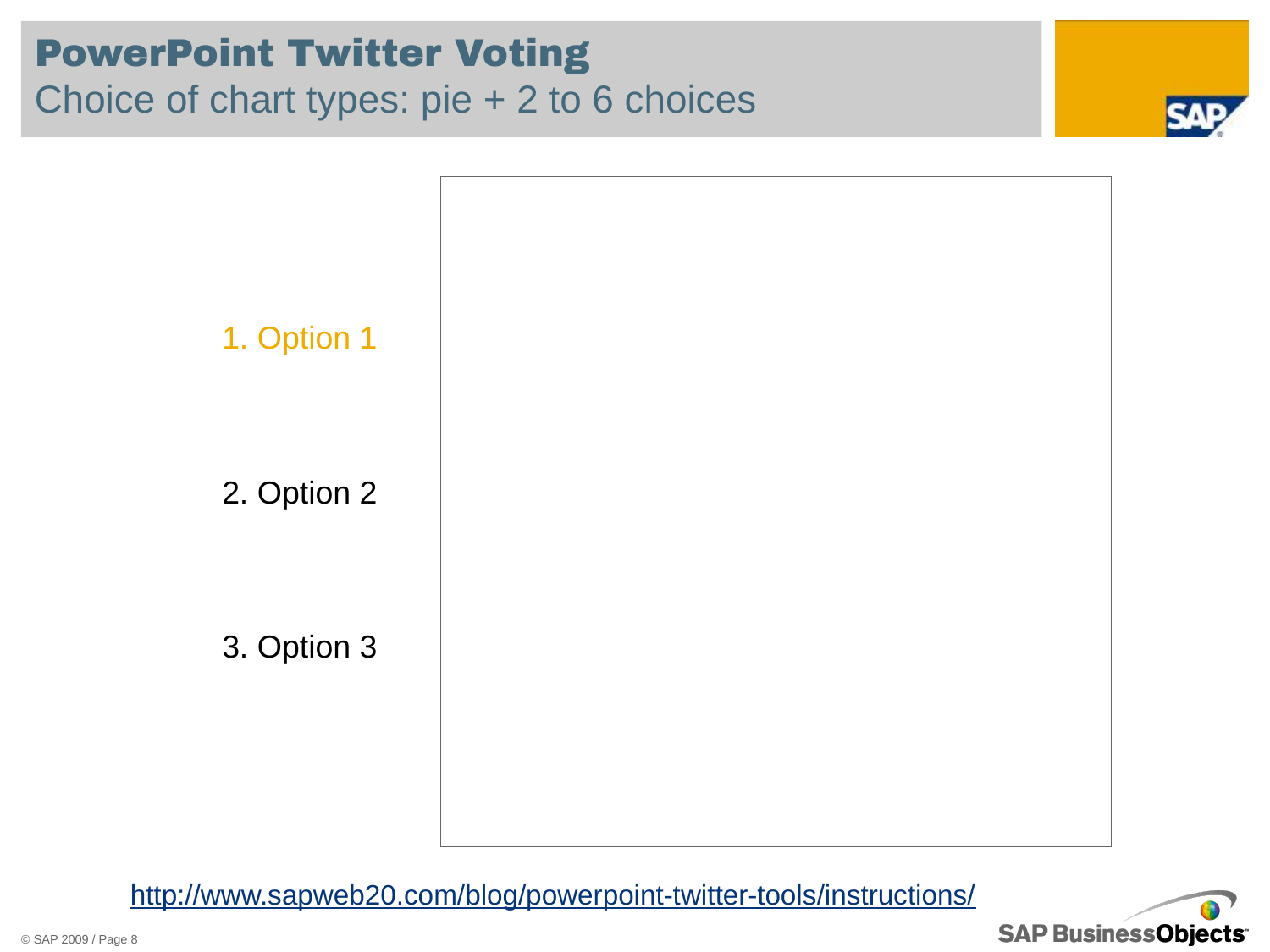

# PowerPoint Twitter Voting Choice of chart types: pie + 2 to 6 choices
| 1. Option 1 |
| --- |
| 2. Option 2 |
| 3. Option 3 |
http://www.sapweb20.com/blog/powerpoint-twitter-tools/instructions/

© SAP 2009 / Page 8